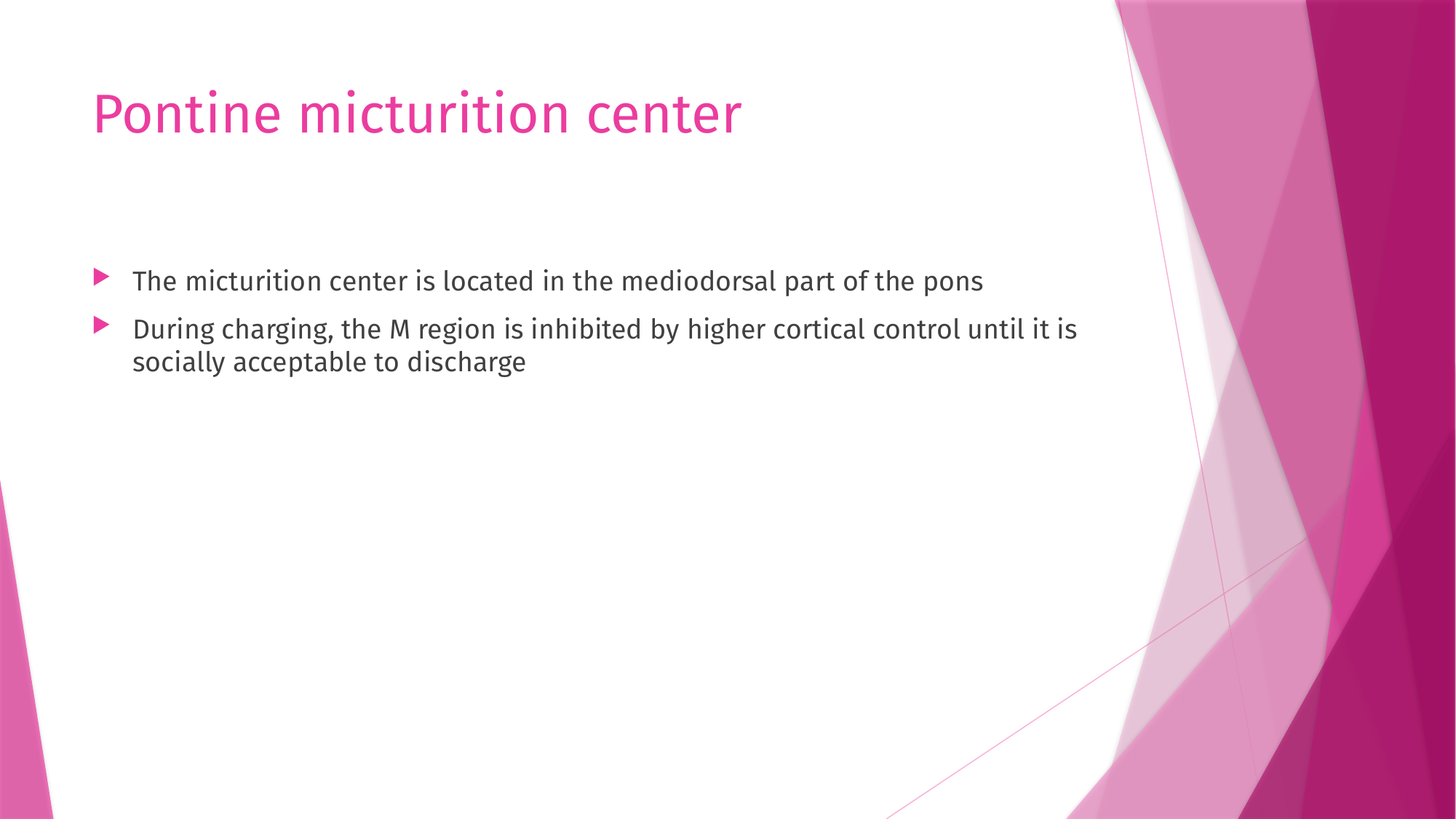

# Pontine micturition center
The micturition center is located in the mediodorsal part of the pons
During charging, the M region is inhibited by higher cortical control until it is socially acceptable to discharge